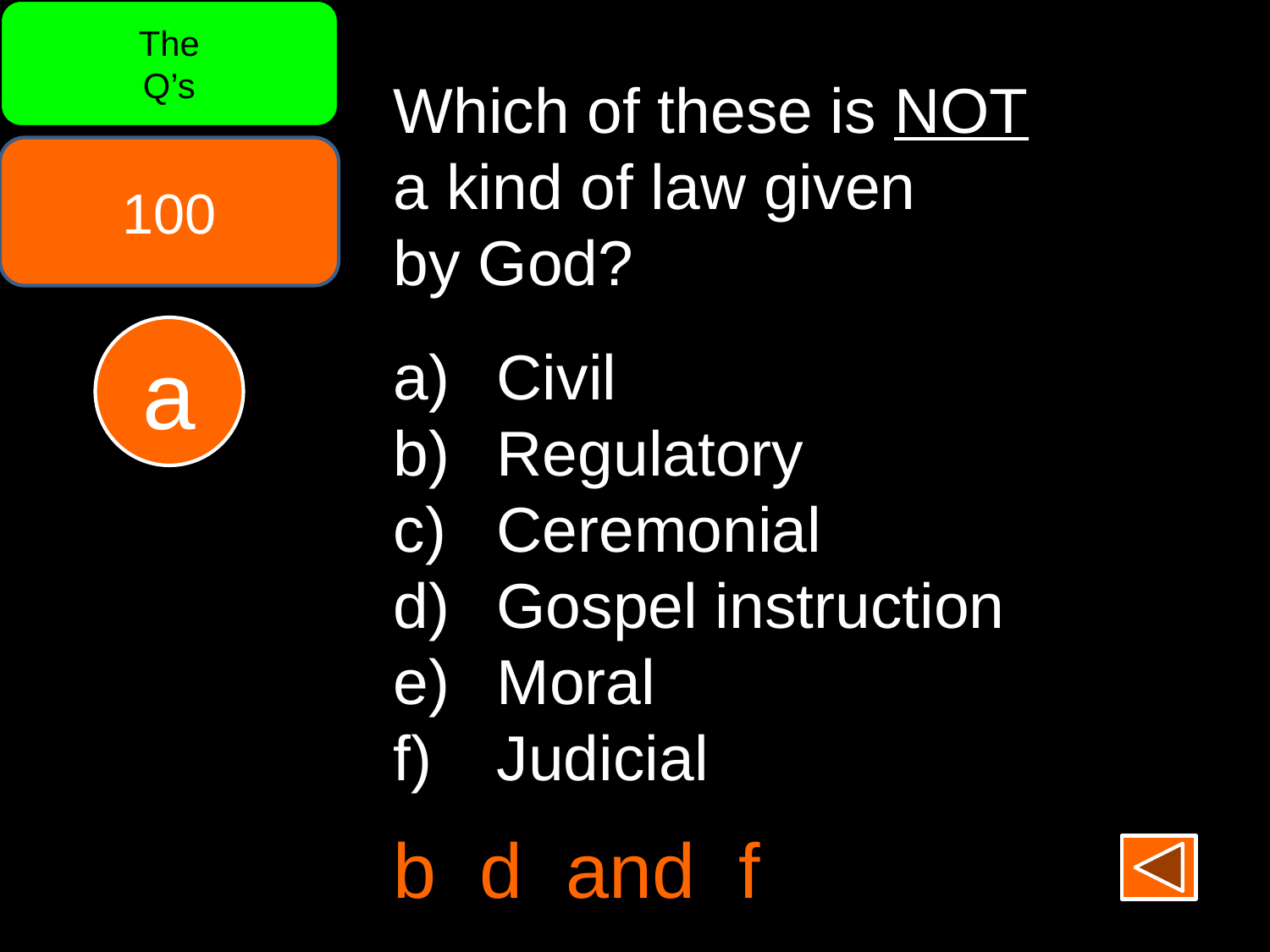

The
Q’s
Which of these is NOT
a kind of law given
by God?
Civil
Regulatory
Ceremonial
Gospel instruction
Moral
Judicial
100
a
b  d  and  f